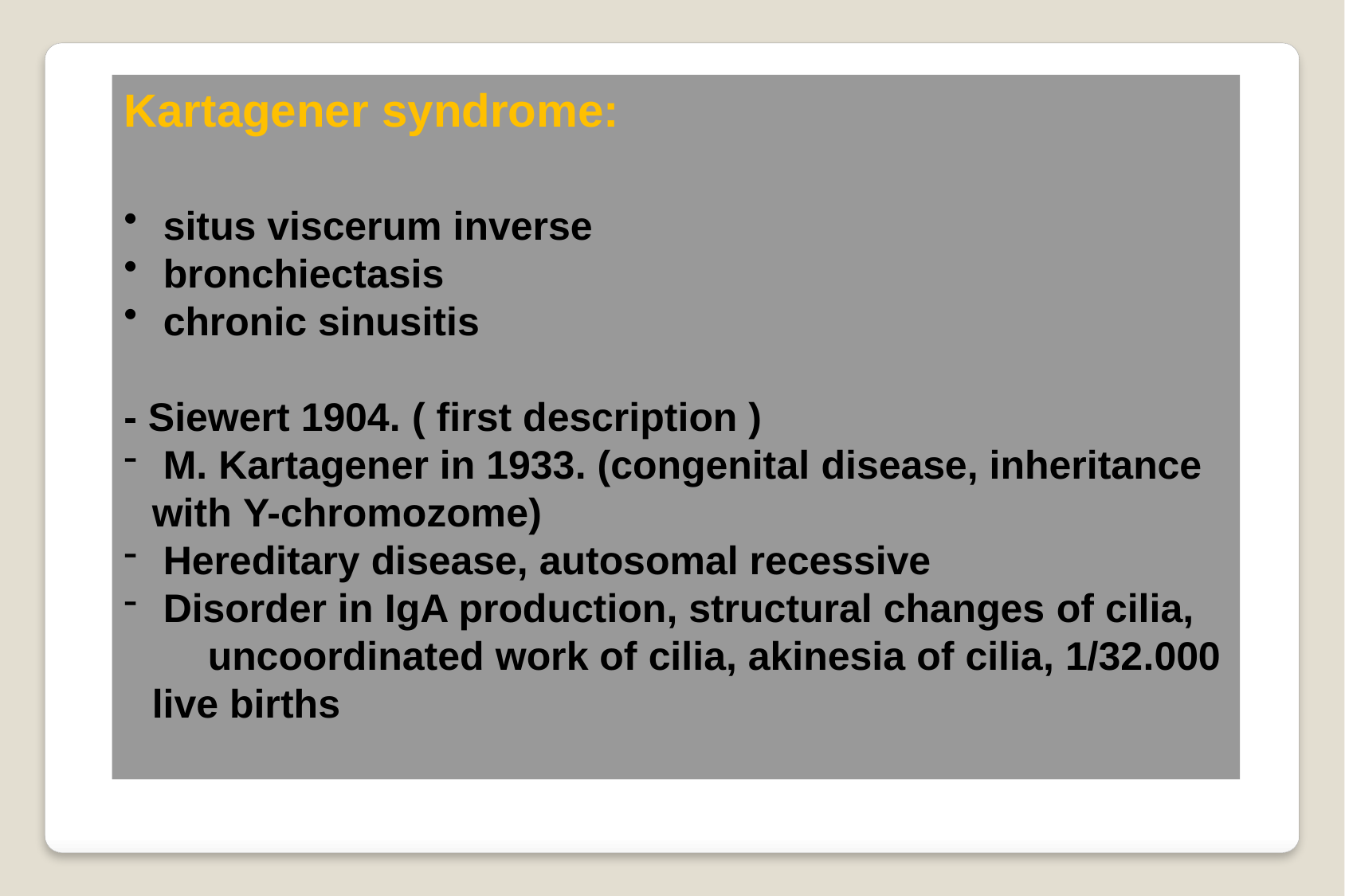

Kartagener syndrome:

 situs viscerum inverse
 bronchiectasis
 chronic sinusitis

- Siewert 1904. ( first description )
 M. Kartagener in 1933. (congenital disease, inheritance with Y-chromozome)
 Hereditary disease, autosomal recessive
 Disorder in IgA production, structural changes of cilia,         uncoordinated work of cilia, akinesia of cilia, 1/32.000 live births